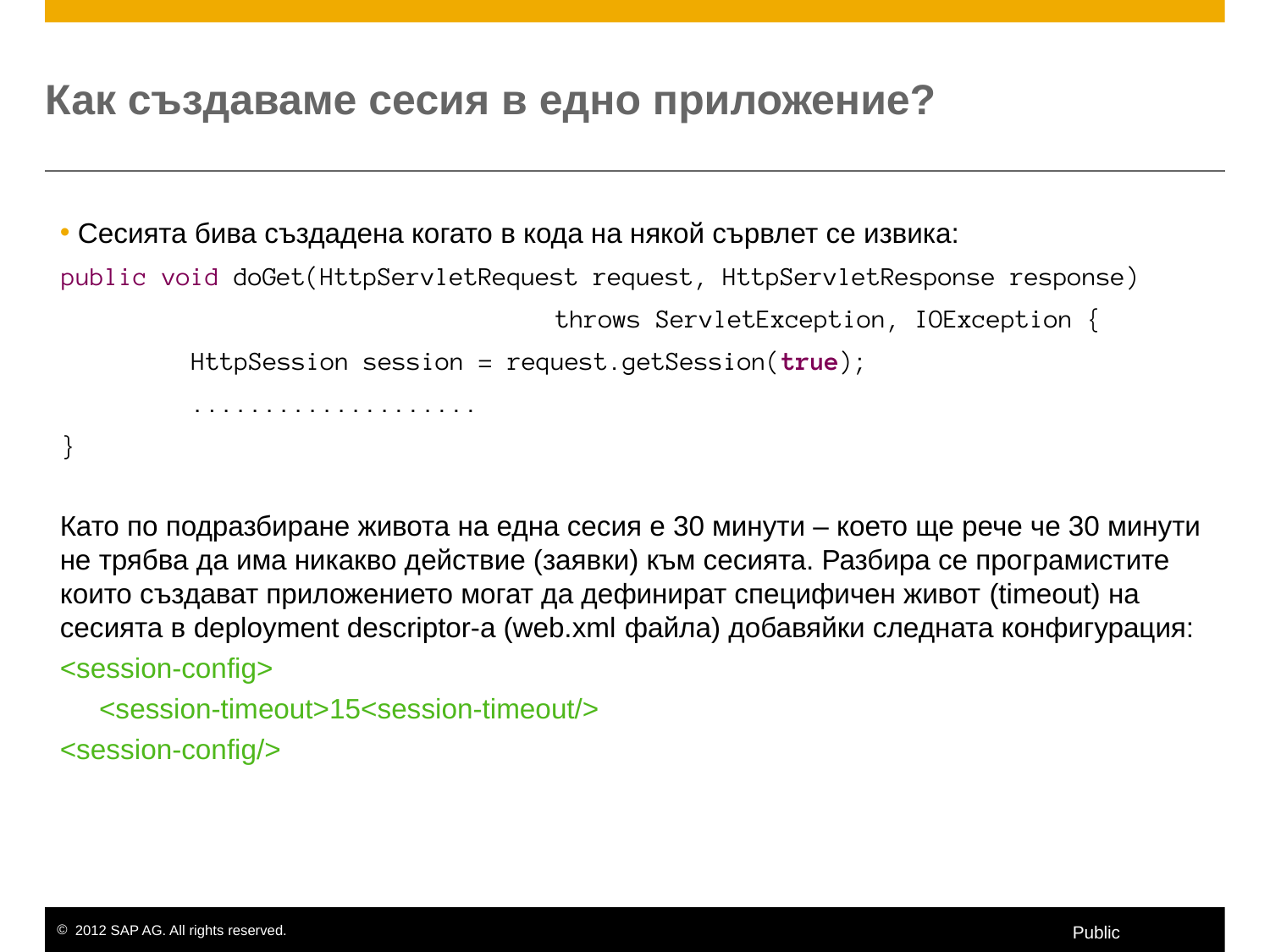

# Как създаваме сесия в едно приложение?
 Сесията бива създадена когато в кода на някой сървлет се извика:
  public void doGet(HttpServletRequest request, HttpServletResponse response)
				throws ServletException, IOException {
          HttpSession session = request.getSession(true);
          ....................
 }

Като по подразбиране живота на една сесия е 30 минути – което ще рече че 30 минути не трябва да има никакво действие (заявки) към сесията. Разбира се програмистите които създават приложението могат да дефинират специфичен живот (timeout) на сесията в deployment descriptor-a (web.xml файла) добавяйки следната конфигурация:
<session-config>
     <session-timeout>15<session-timeout/>
<session-config/>